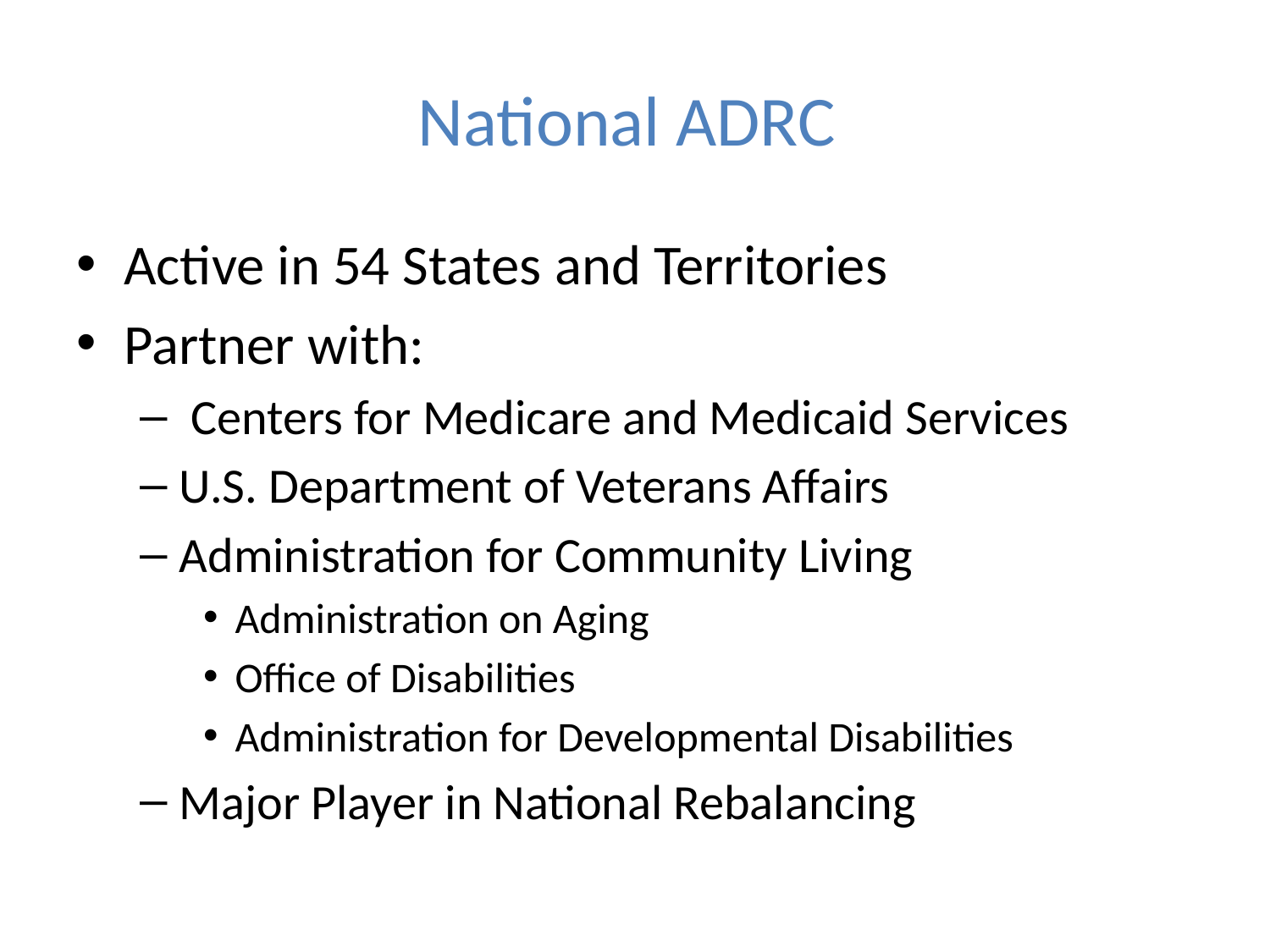

# National ADRC
Active in 54 States and Territories
Partner with:
 Centers for Medicare and Medicaid Services
U.S. Department of Veterans Affairs
Administration for Community Living
Administration on Aging
Office of Disabilities
Administration for Developmental Disabilities
Major Player in National Rebalancing